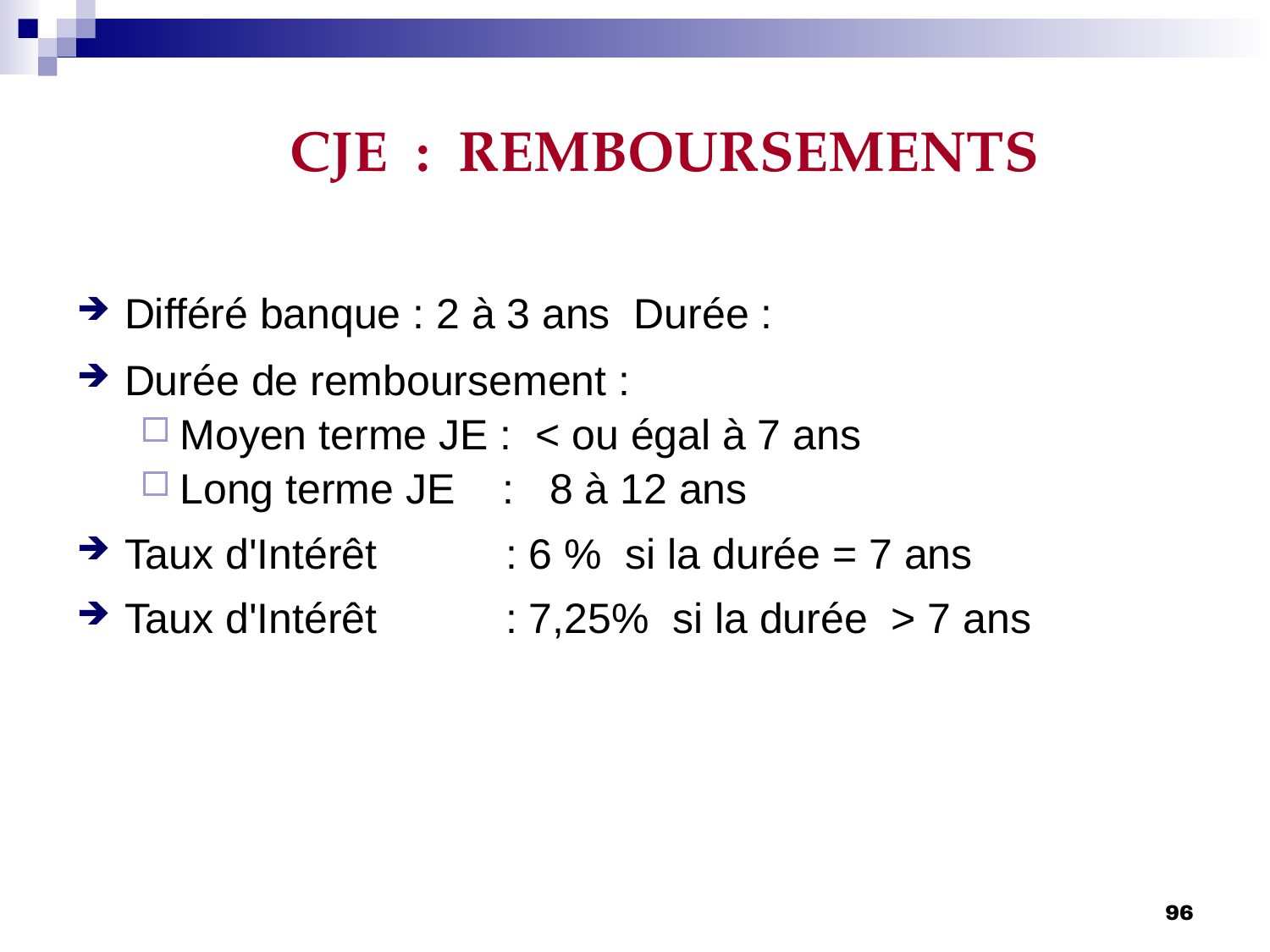

# CJE  :  REMBOURSEMENTS
Différé banque : 2 à 3 ans  Durée :
Durée de remboursement :
Moyen terme JE :  < ou égal à 7 ans
Long terme JE    :   8 à 12 ans
Taux d'Intérêt 	: 6 %  si la durée = 7 ans
Taux d'Intérêt 	: 7,25%  si la durée  > 7 ans

96